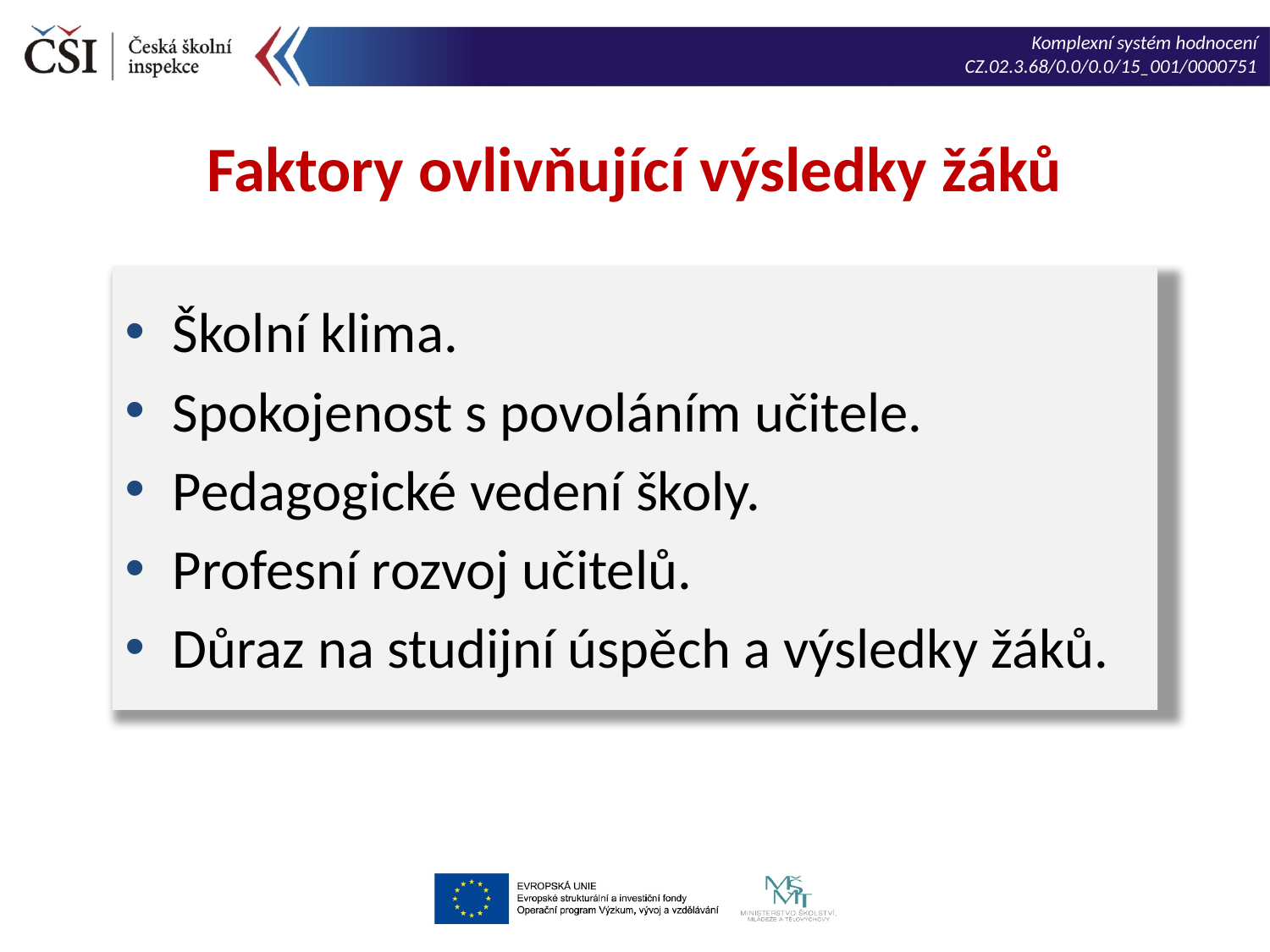

Faktory ovlivňující výsledky žáků
Školní klima.
Spokojenost s povoláním učitele.
Pedagogické vedení školy.
Profesní rozvoj učitelů.
Důraz na studijní úspěch a výsledky žáků.